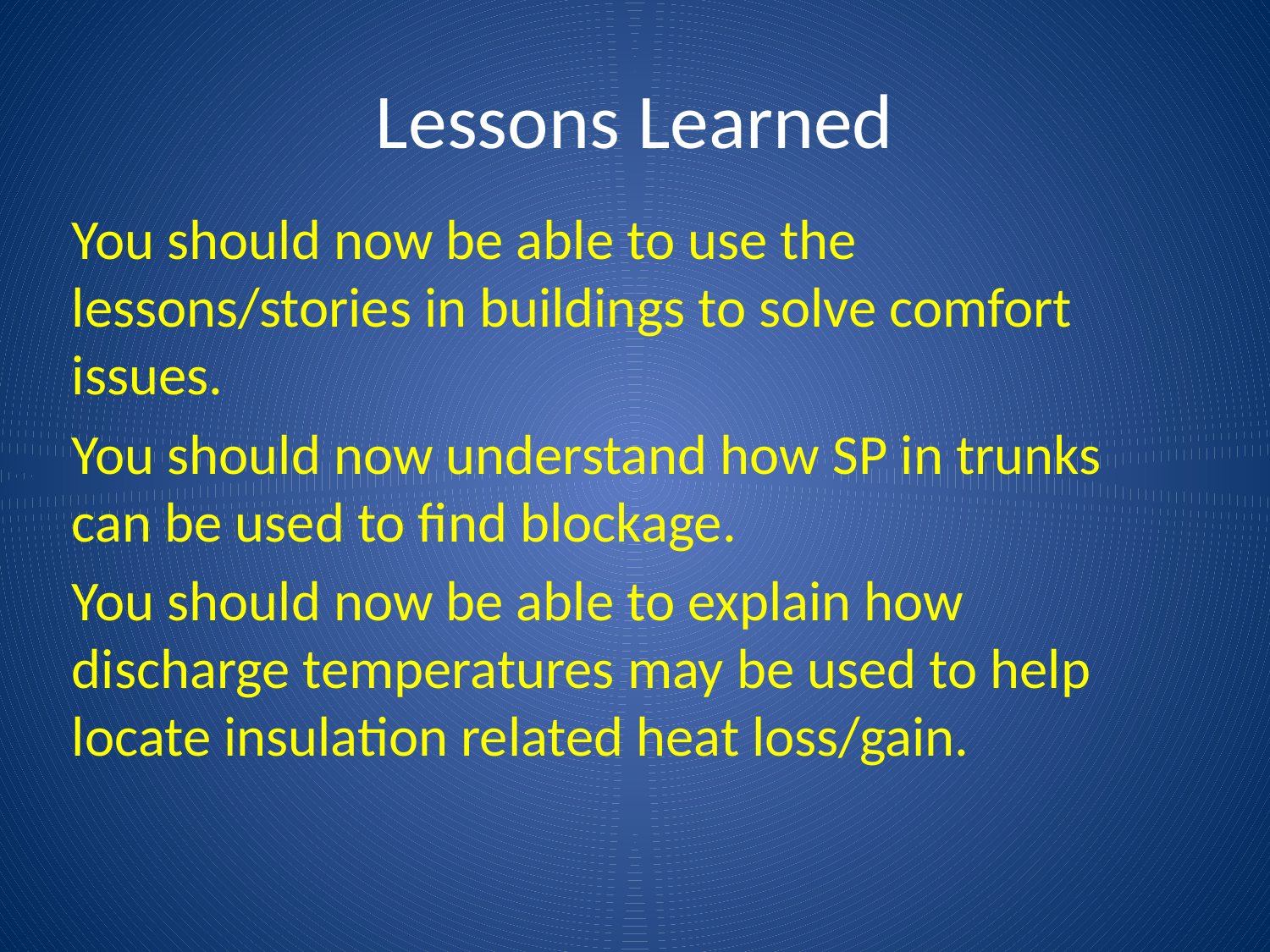

# Lessons Learned
You should now be able to use the lessons/stories in buildings to solve comfort issues.
You should now understand how SP in trunks can be used to find blockage.
You should now be able to explain how discharge temperatures may be used to help locate insulation related heat loss/gain.